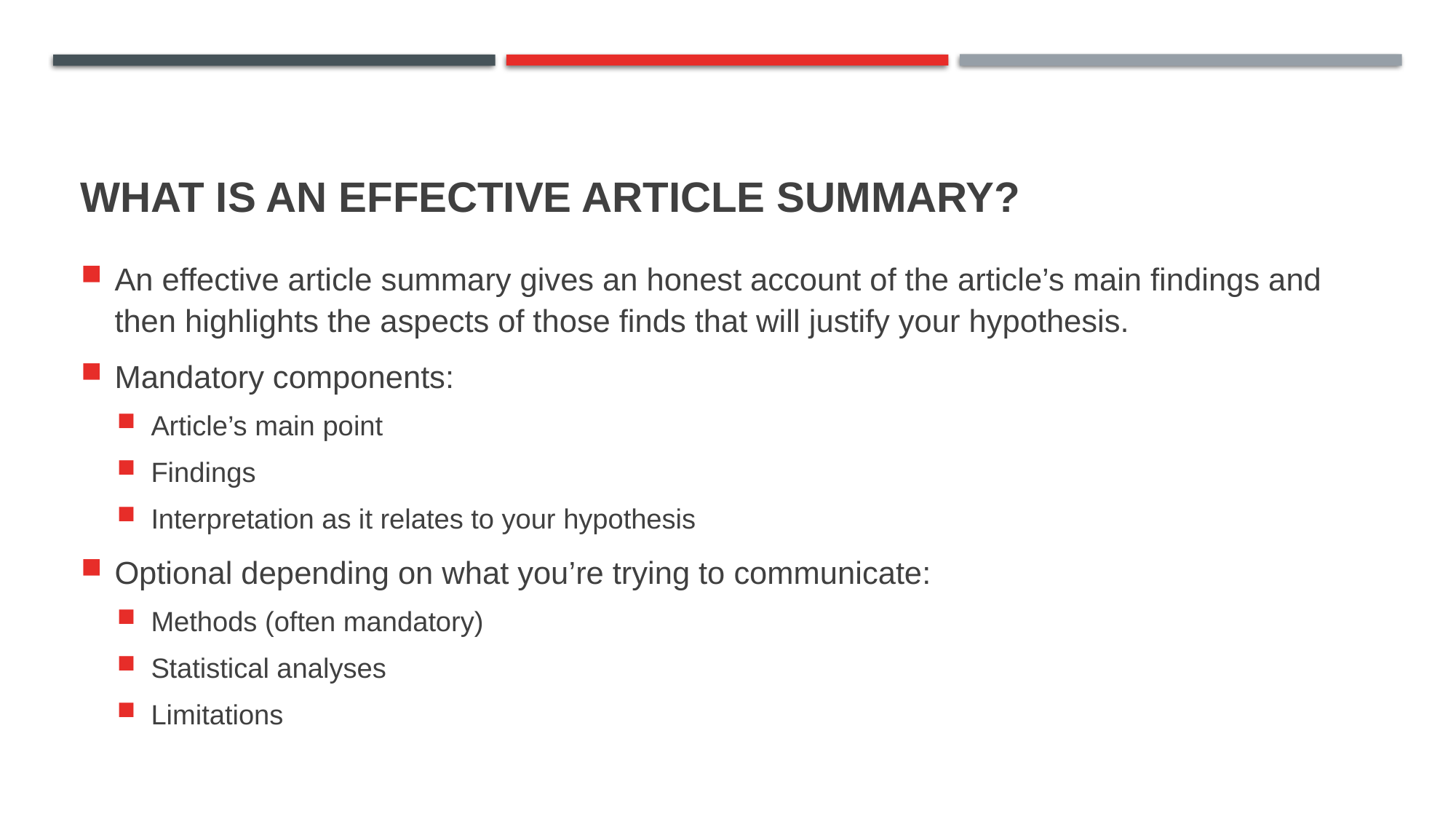

# What is an effective article Summary?
An effective article summary gives an honest account of the article’s main findings and then highlights the aspects of those finds that will justify your hypothesis.
Mandatory components:
Article’s main point
Findings
Interpretation as it relates to your hypothesis
Optional depending on what you’re trying to communicate:
Methods (often mandatory)
Statistical analyses
Limitations